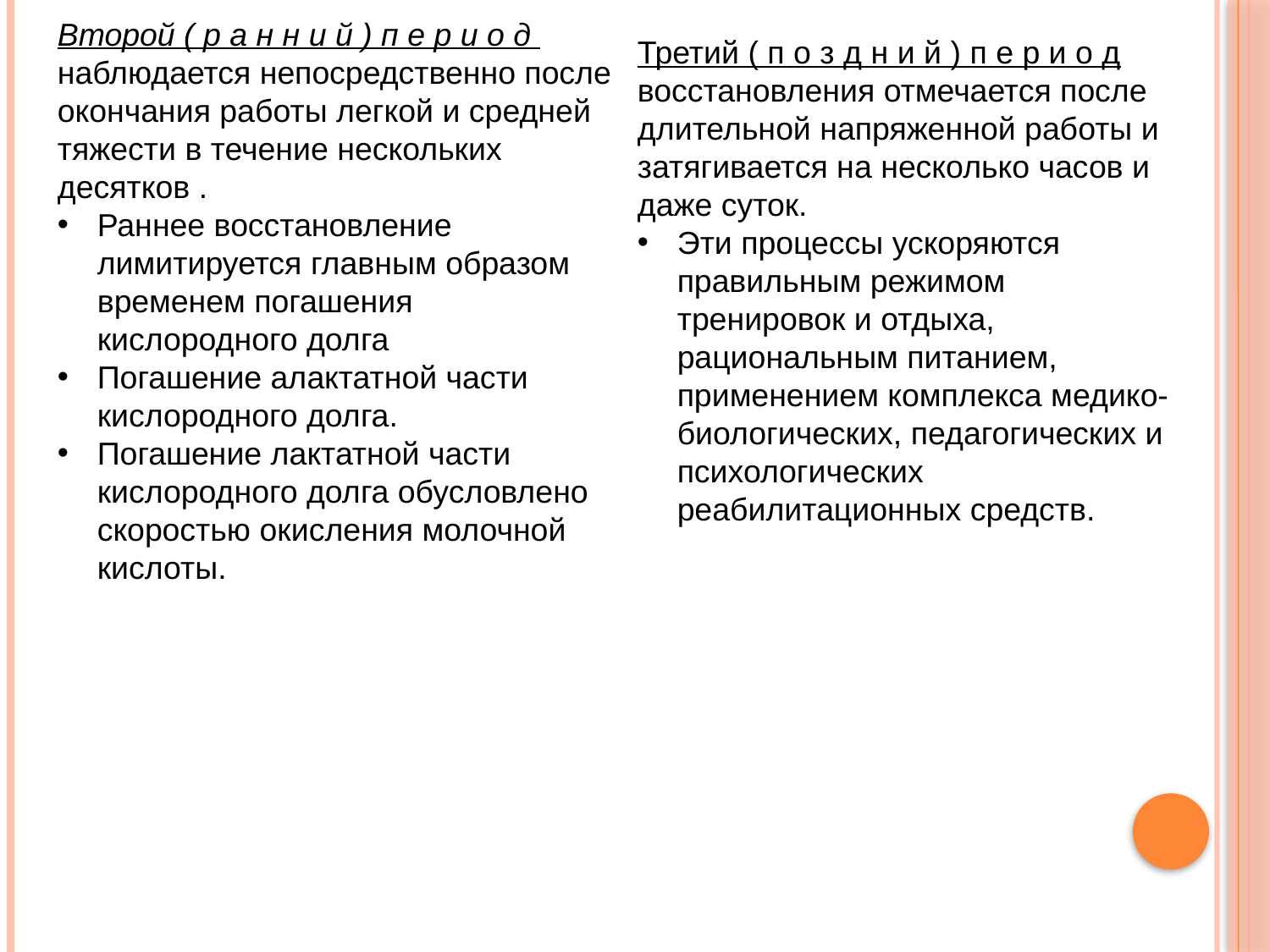

Второй ( р а н н и й ) п е р и о д
наблюдается непосредственно после
окончания работы легкой и средней тяжести в течение нескольких десятков .
Раннее восстановление лимитируется главным образом временем погашения кислородного долга
Погашение алактатной части кислородного долга.
Погашение лактатной части кислородного долга обусловлено скоростью окисления молочной кислоты.
Третий ( п о з д н и й ) п е р и о д восстановления отмечается после длительной напряженной работы и затягивается на несколько часов и даже суток.
Эти процессы ускоряются правильным режимом тренировок и отдыха, рациональным питанием, применением комплекса медико-биологических, педагогических и психологических реабилитационных средств.